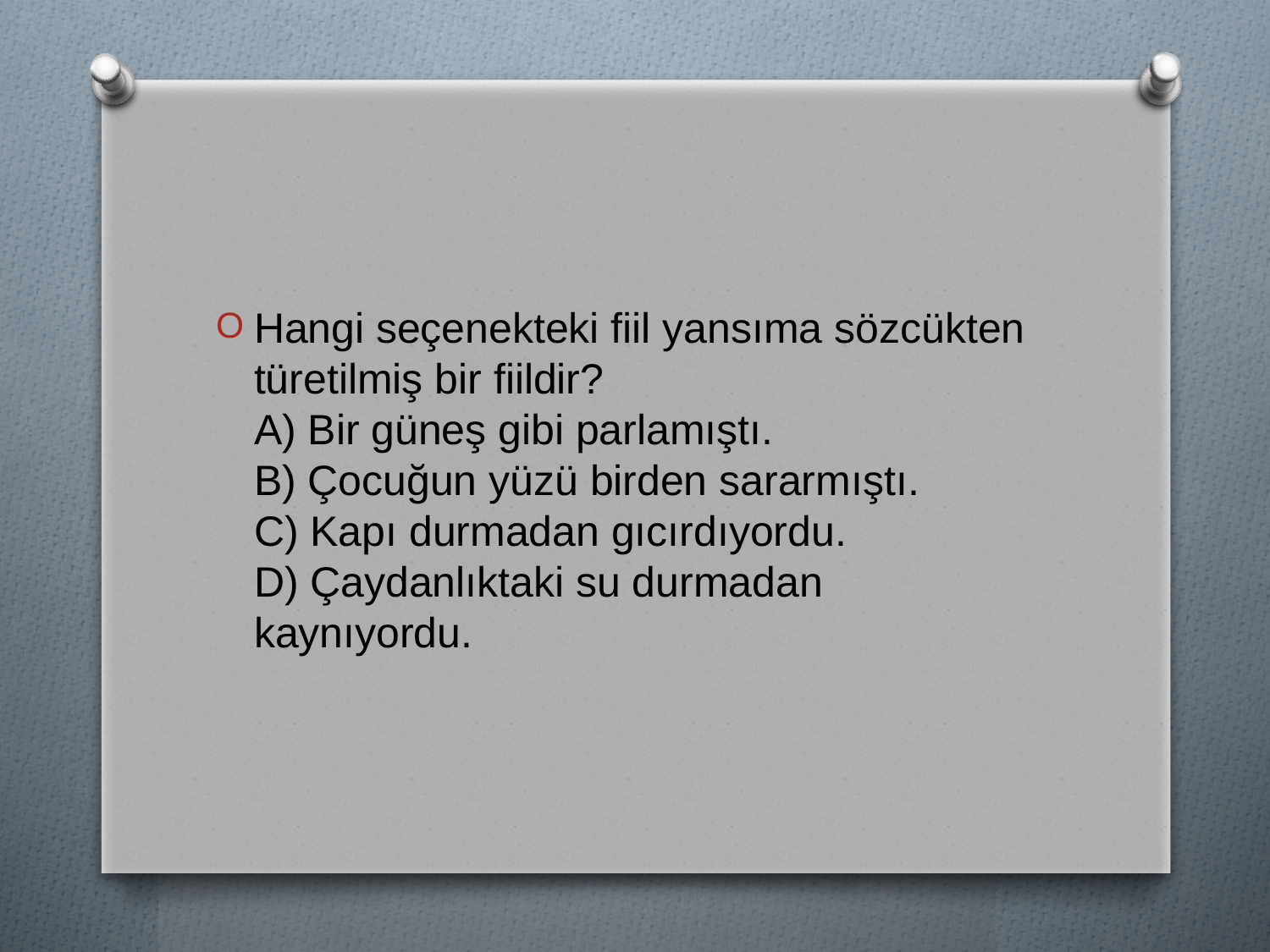

#
Hangi seçenekteki fiil yansıma sözcükten türetilmiş bir fiildir?
A) Bir güneş gibi parlamıştı.
B) Çocuğun yüzü birden sararmıştı.
C) Kapı durmadan gıcırdıyordu.
D) Çaydanlıktaki su durmadan kaynıyordu.